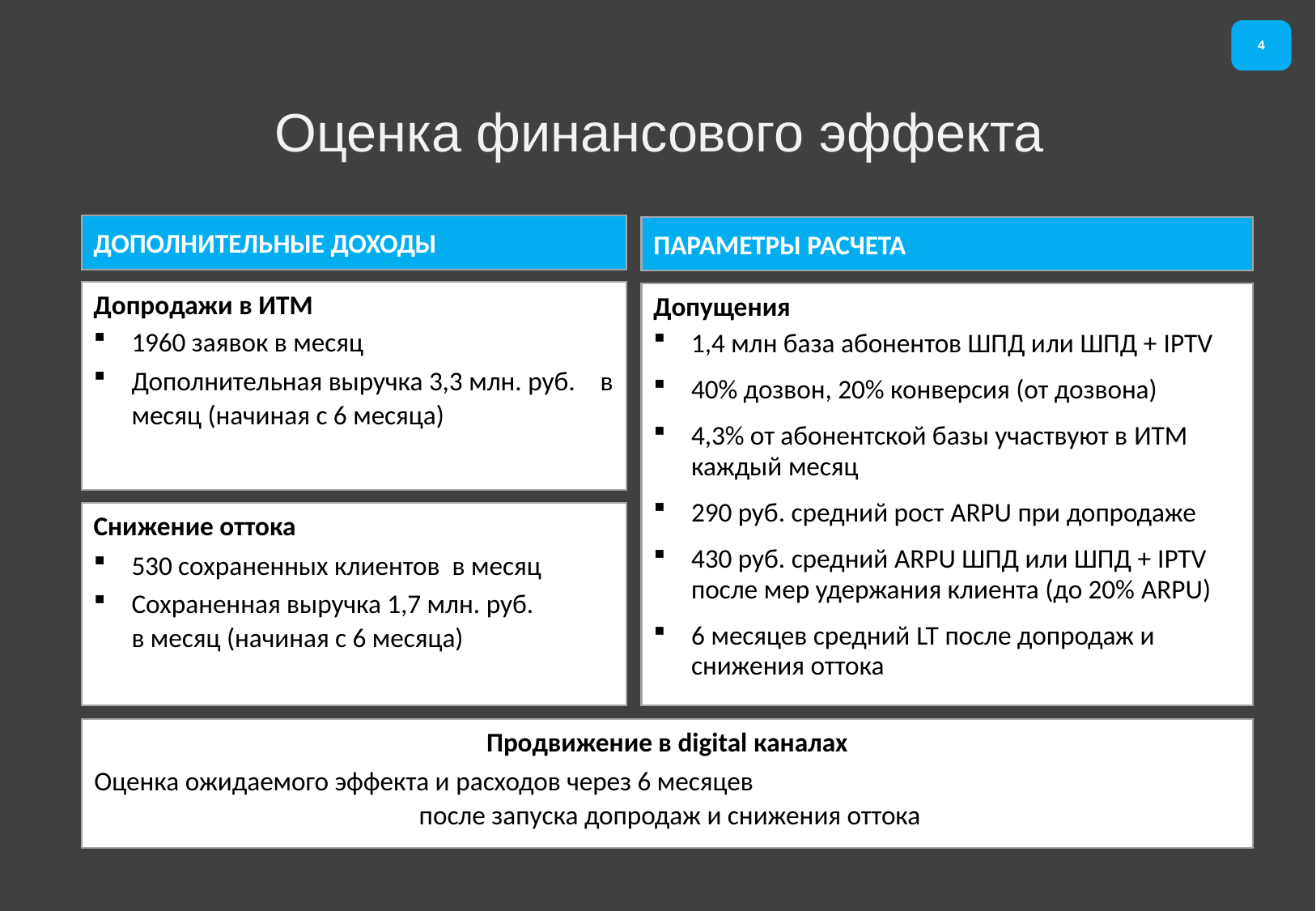

4
# Оценка финансового эффекта

ДОПОЛНИТЕЛЬНЫЕ ДОХОДЫ
ПАРАМЕТРЫ РАСЧЕТА
Допродажи в ИТМ
1960 заявок в месяц
Дополнительная выручка 3,3 млн. руб.    в месяц (начиная с 6 месяца)
Допущения
1,4 млн база абонентов ШПД или ШПД + IPTV
40% дозвон, 20% конверсия (от дозвона)
4,3% от абонентской базы участвуют в ИТМ каждый месяц
290 руб. средний рост ARPU при допродаже
430 руб. средний ARPU ШПД или ШПД + IPTV после мер удержания клиента (до 20% ARPU)
6 месяцев средний LT после допродаж и снижения оттока
Снижение оттока
530 сохраненных клиентов  в месяц
Сохраненная выручка 1,7 млн. руб.            в месяц (начиная с 6 месяца)

Продвижение в digital каналах
Оценка ожидаемого эффекта и расходов через 6 месяцев                                                                                  после запуска допродаж и снижения оттока